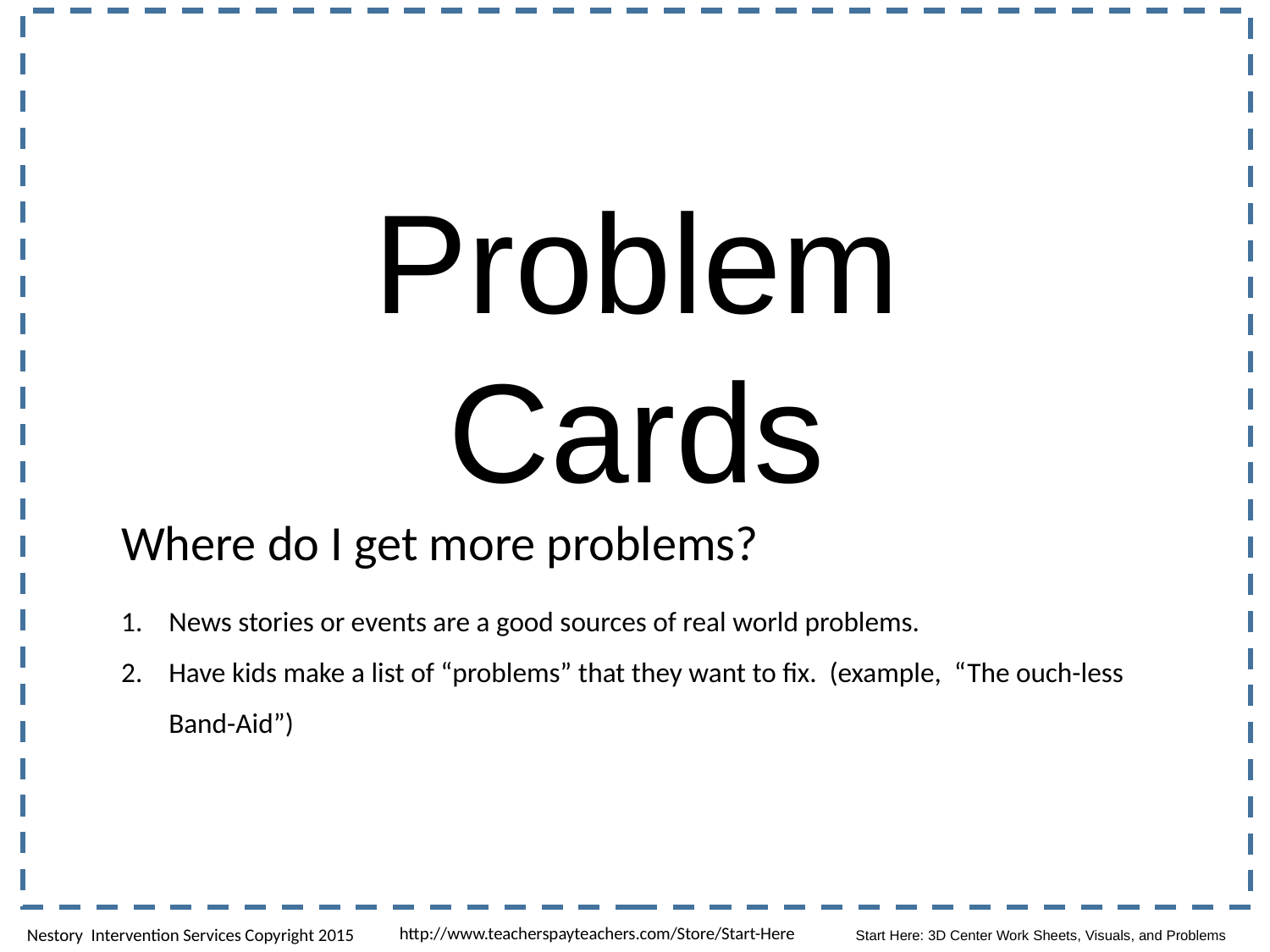

Problem
Cards
Where do I get more problems?

News stories or events are a good sources of real world problems.
Have kids make a list of “problems” that they want to fix.  (example,  “The ouch-less Band-Aid”)

Start Here: 3D Center Work Sheets, Visuals, and Problems
http://www.teacherspayteachers.com/Store/Start-Here
Nestory  Intervention Services Copyright 2015